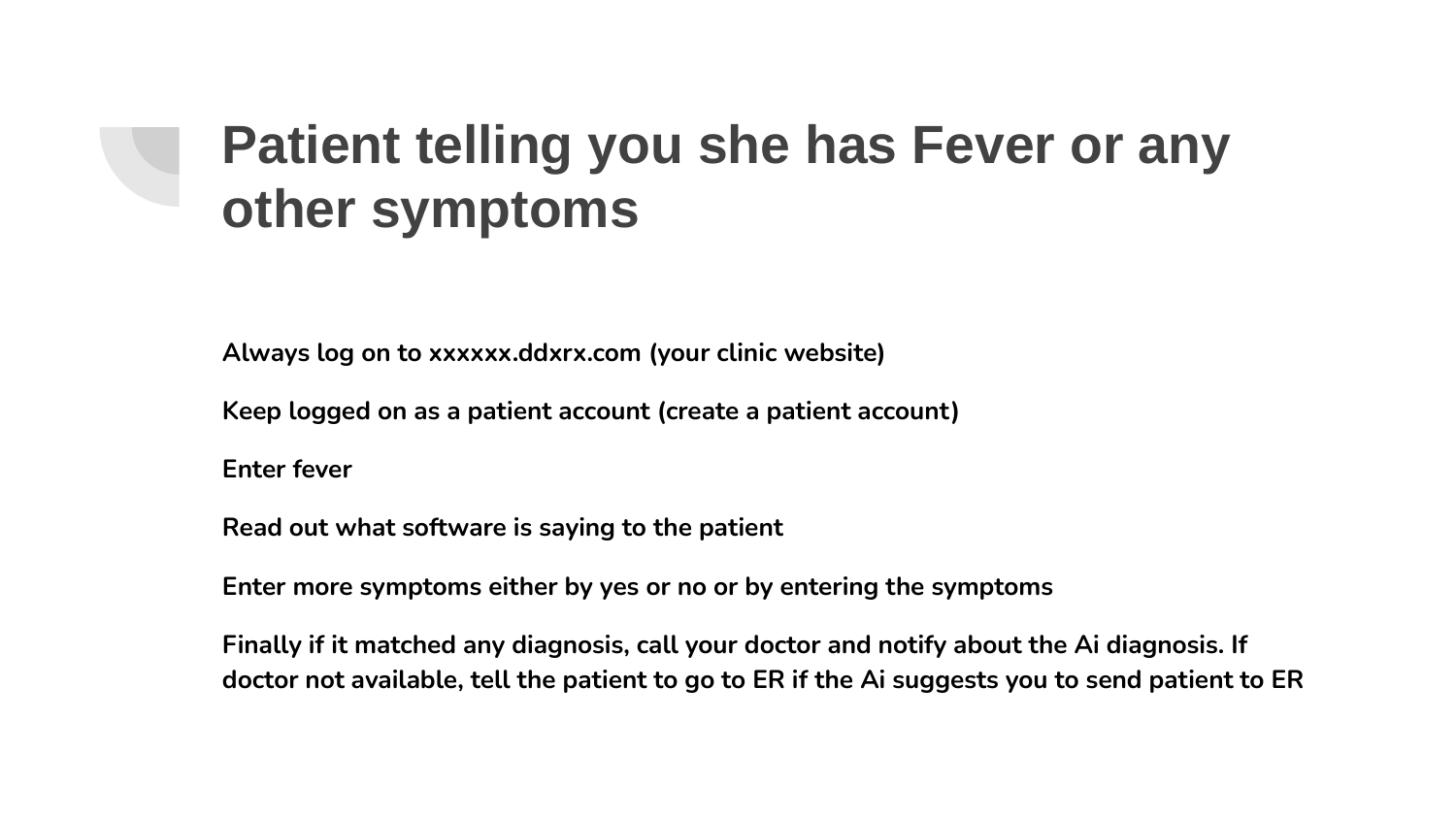

# Patient telling you she has Fever or any other symptoms
Always log on to xxxxxx.ddxrx.com (your clinic website)
Keep logged on as a patient account (create a patient account)
Enter fever
Read out what software is saying to the patient
Enter more symptoms either by yes or no or by entering the symptoms
Finally if it matched any diagnosis, call your doctor and notify about the Ai diagnosis. If doctor not available, tell the patient to go to ER if the Ai suggests you to send patient to ER